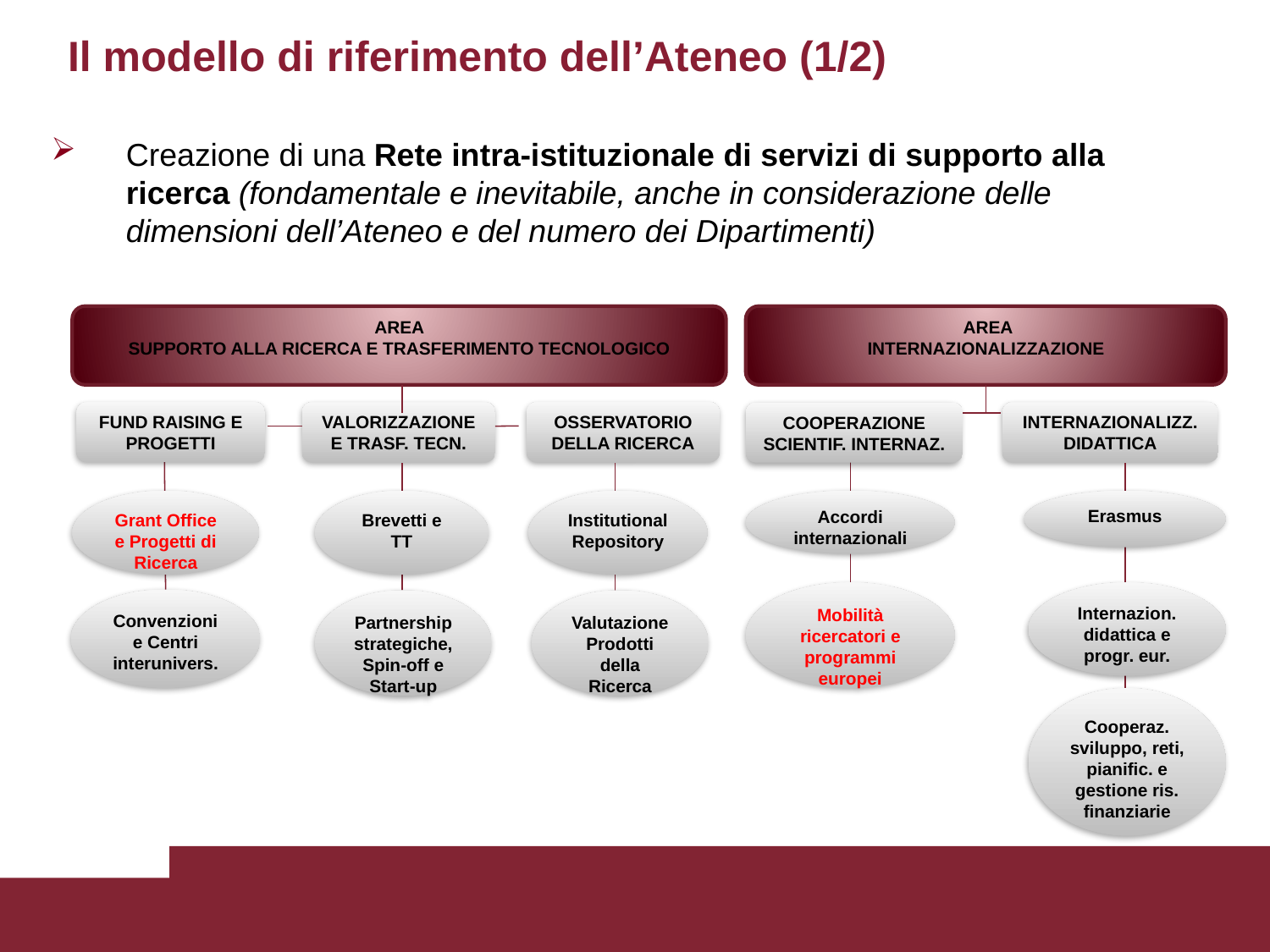

Il modello di riferimento dell’Ateneo (1/2)
Creazione di una Rete intra-istituzionale di servizi di supporto alla ricerca (fondamentale e inevitabile, anche in considerazione delle dimensioni dell’Ateneo e del numero dei Dipartimenti)
 AREA
SUPPORTO ALLA RICERCA E TRASFERIMENTO TECNOLOGICO
FUND RAISING E PROGETTI
VALORIZZAZIONE E TRASF. TECN.

Grant Office e Progetti di Ricerca
Brevetti e TT
Convenzioni e Centri interunivers.
Partnership strategiche, Spin-off e Start-up
 AREA
INTERNAZIONALIZZAZIONE
INTERNAZIONALIZZ. DIDATTICA
COOPERAZIONE SCIENTIF. INTERNAZ.

Accordi internazionali
Erasmus
Internazion. didattica e progr. eur.
Mobilità ricercatori e programmi europei
Cooperaz. sviluppo, reti, pianific. e gestione ris. finanziarie
OSSERVATORIO DELLA RICERCA
Institutional Repository
Valutazione Prodotti della Ricerca